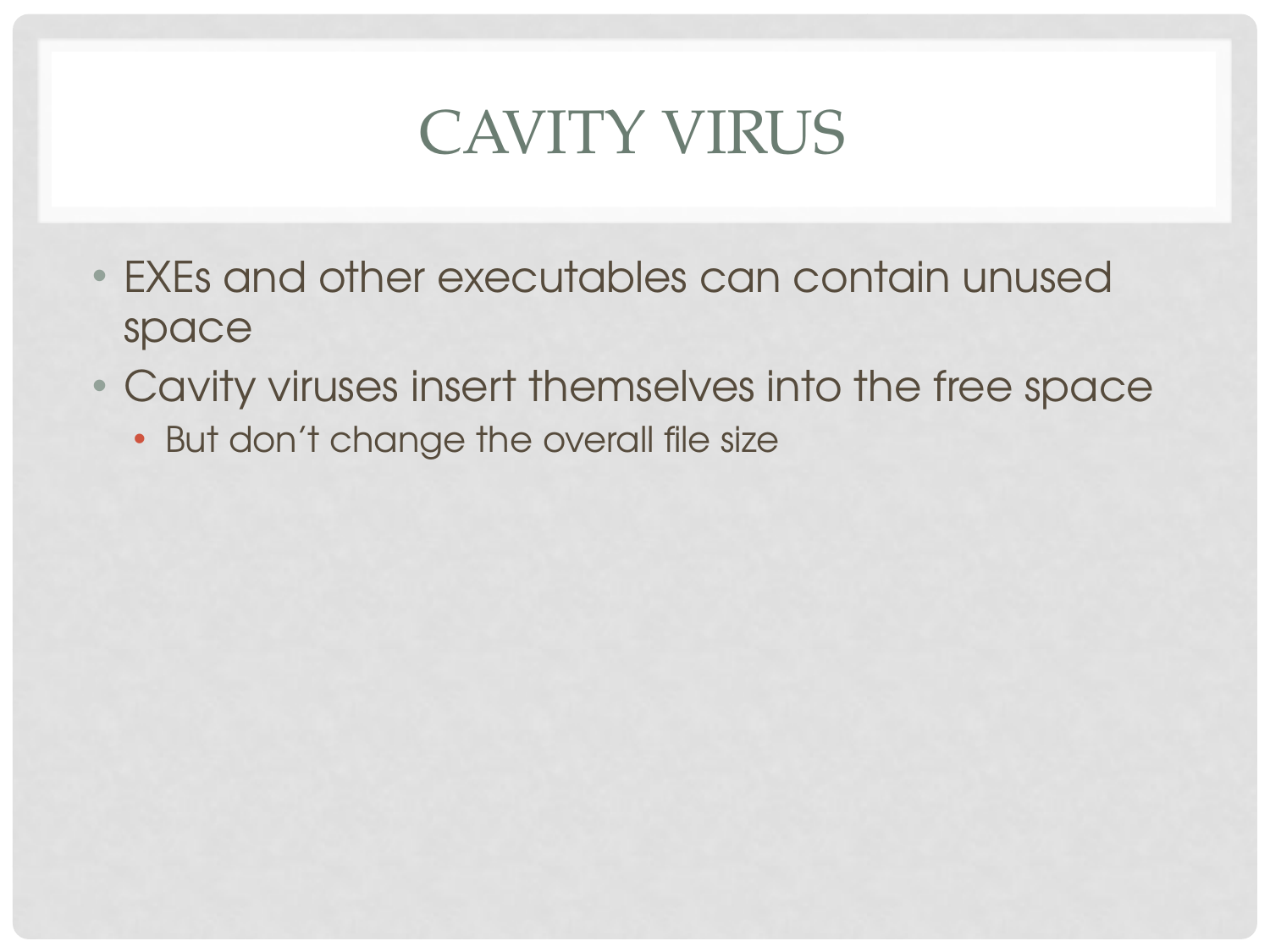

# Cavity virus
EXEs and other executables can contain unused space
Cavity viruses insert themselves into the free space
But don’t change the overall file size